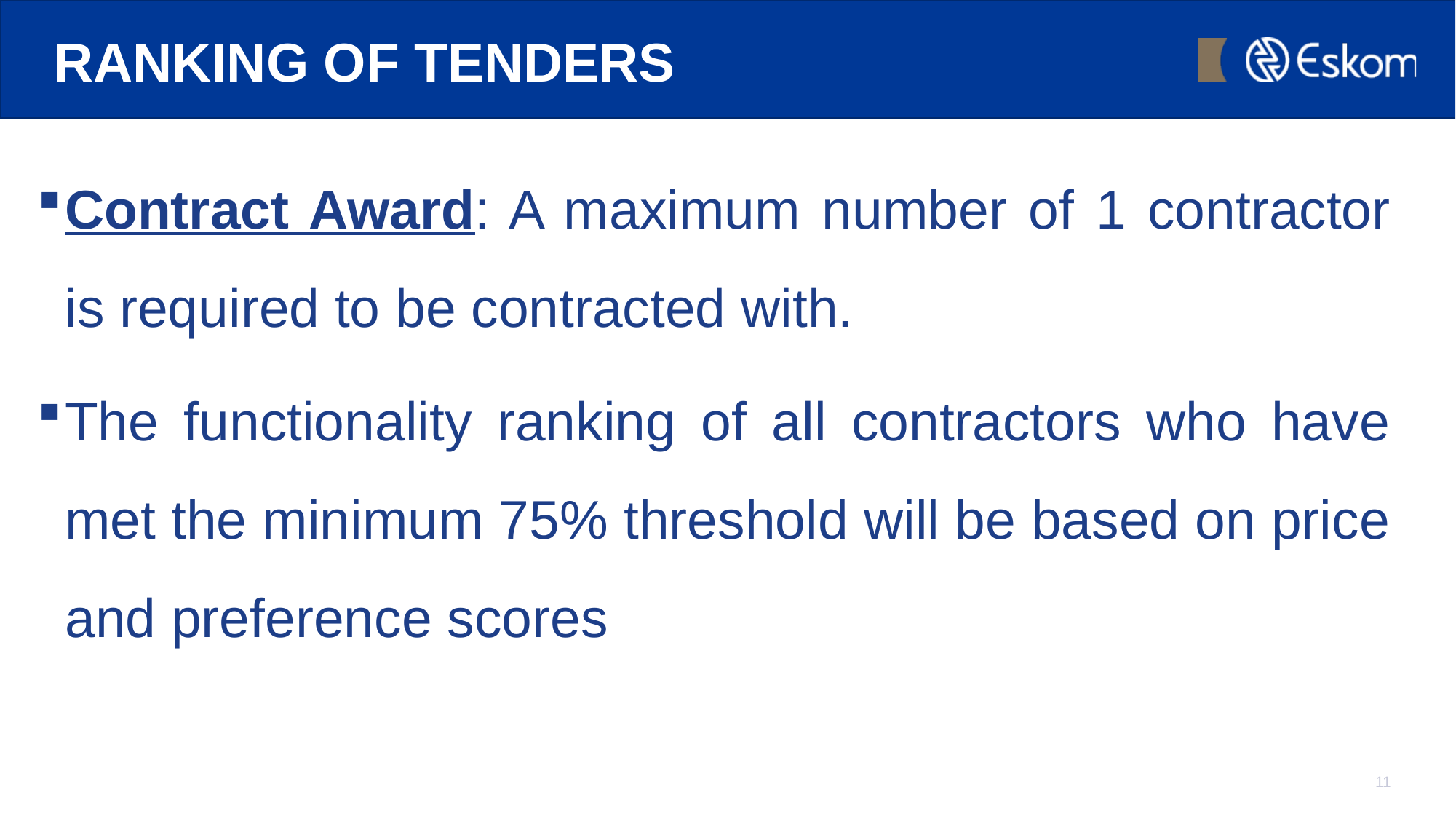

# RANKING OF TENDERS
Contract Award: A maximum number of 1 contractor is required to be contracted with.
The functionality ranking of all contractors who have met the minimum 75% threshold will be based on price and preference scores
11